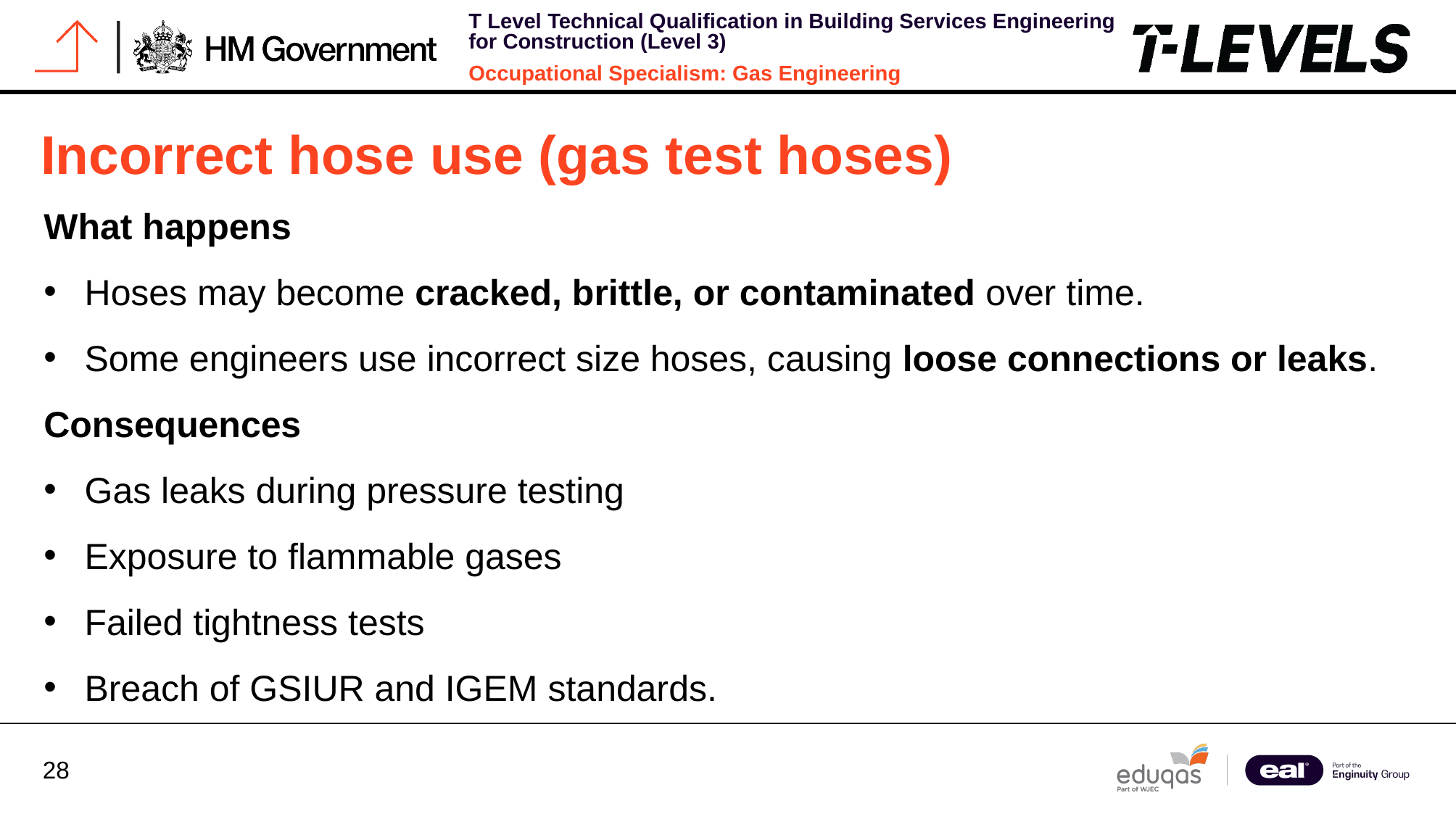

# Incorrect hose use (gas test hoses)
What happens
Hoses may become cracked, brittle, or contaminated over time.
Some engineers use incorrect size hoses, causing loose connections or leaks.
Consequences
Gas leaks during pressure testing
Exposure to flammable gases
Failed tightness tests
Breach of GSIUR and IGEM standards.